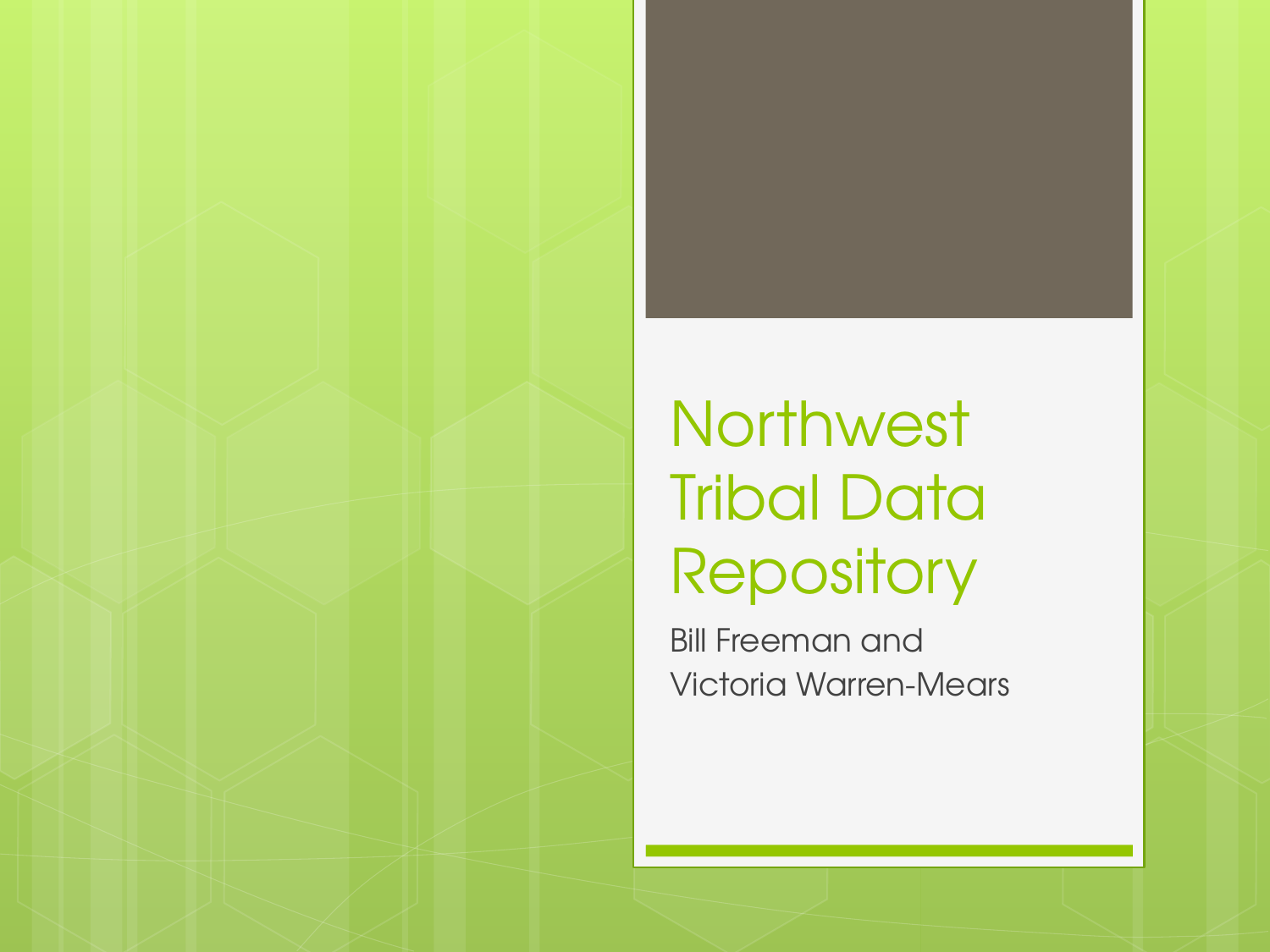

# Northwest Tribal Data Repository
Bill Freeman and
Victoria Warren-Mears